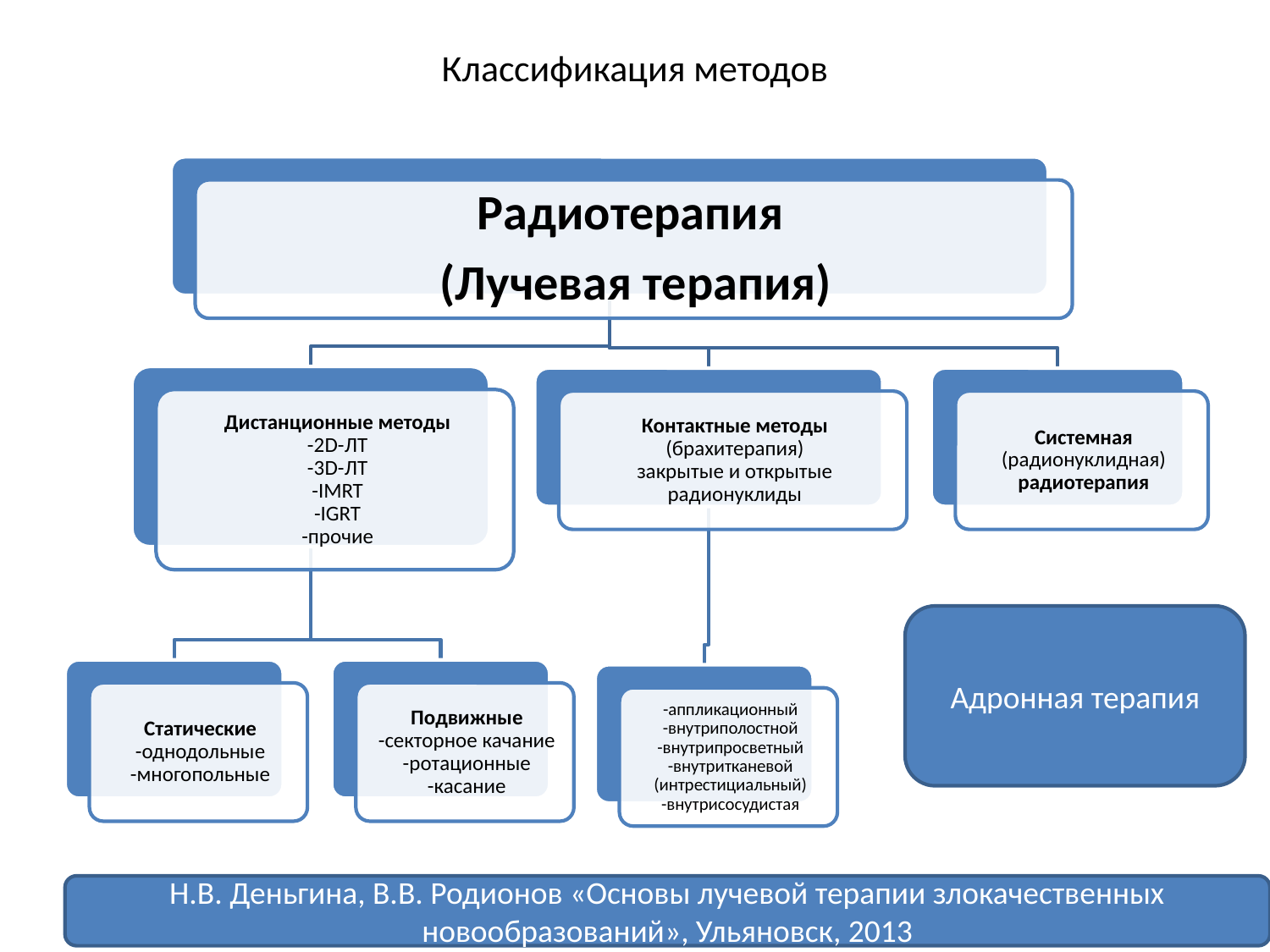

# Классификация методов
Радиотерапия
(Лучевая терапия)
Дистанционные методы
-2D-ЛТ
-3D-ЛТ
-IMRT
-IGRT
-прочие
Статические
-однодольные
-многопольные
Подвижные
-секторное качание
-ротационные
-касание
Контактные методы
(брахитерапия)
закрытые и открытые радионуклиды
-аппликационный
-внутриполостной
-внутрипросветный
-внутритканевой
(интрестициальный)
-внутрисосудистая
Системная
(радионуклидная)
радиотерапия
Адронная терапия
Н.В. Деньгина, В.В. Родионов «Основы лучевой терапии злокачественных новообразований», Ульяновск, 2013